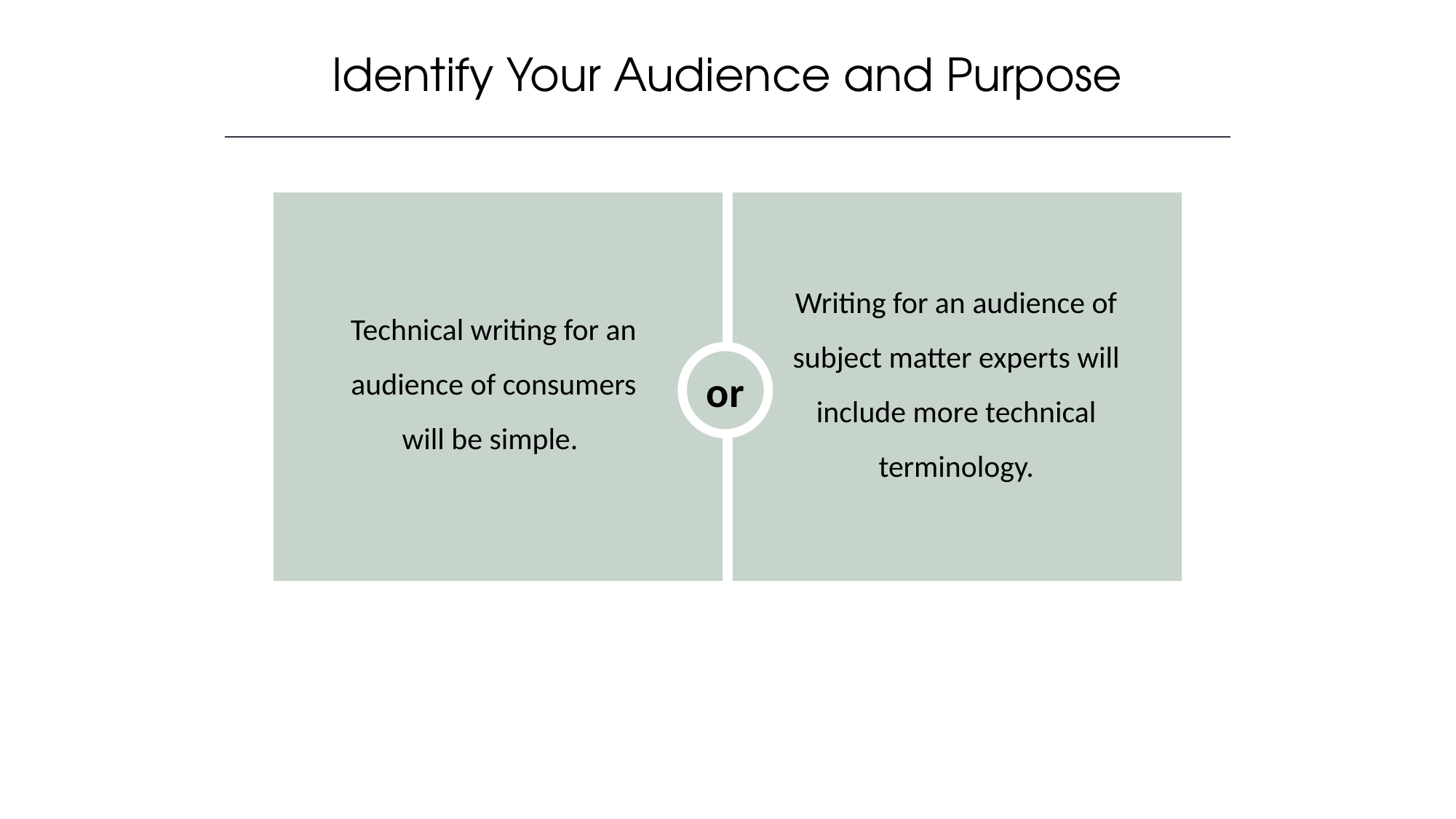

Identify Your Audience and Purpose

or
Writing for an audience of subject matter experts will include more technical terminology.
Technical writing for an audience of consumers will be simple.
HAWKES LEARNING